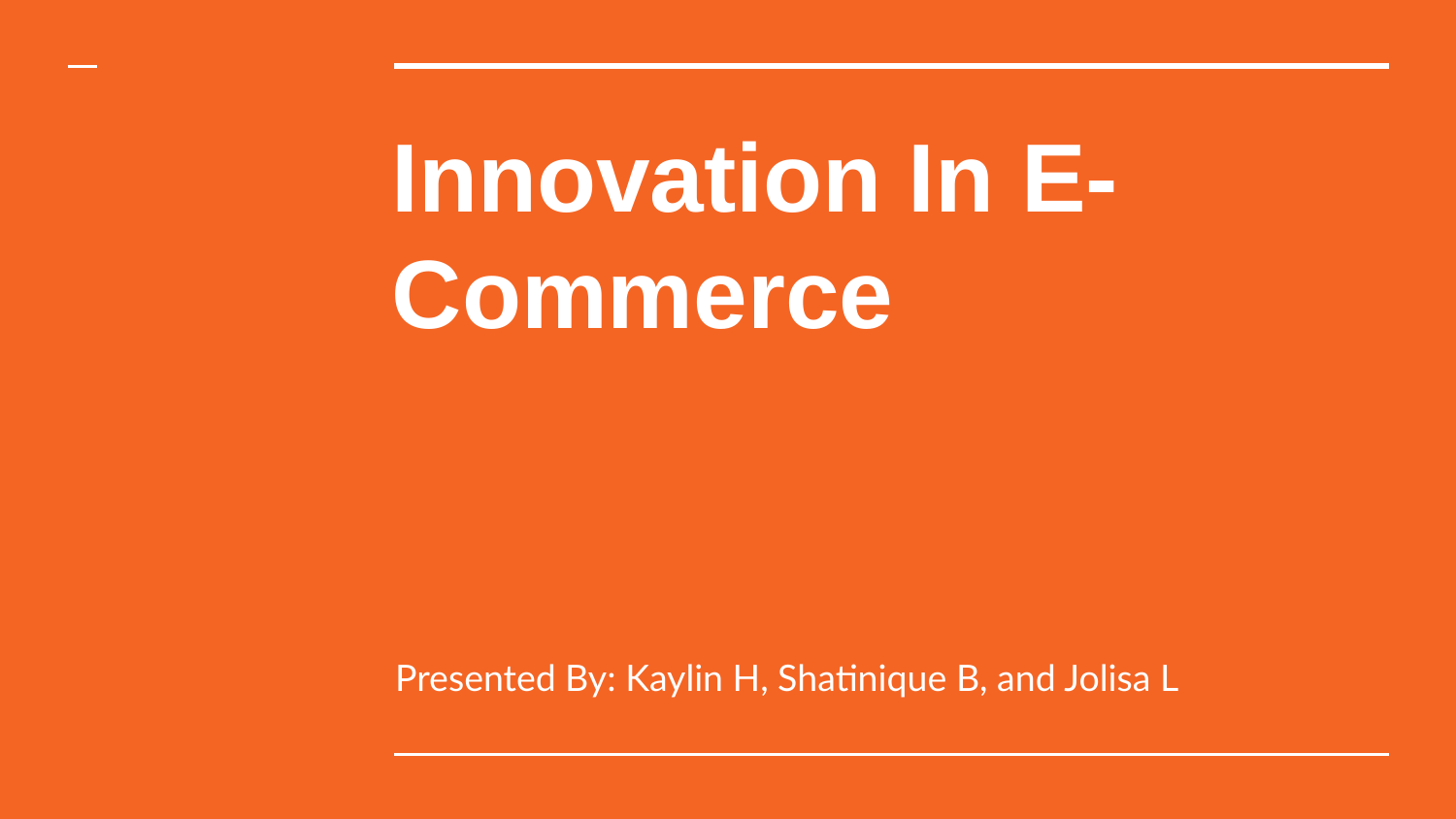

# Innovation In E-Commerce

Presented By: Kaylin H, Shatinique B, and Jolisa L